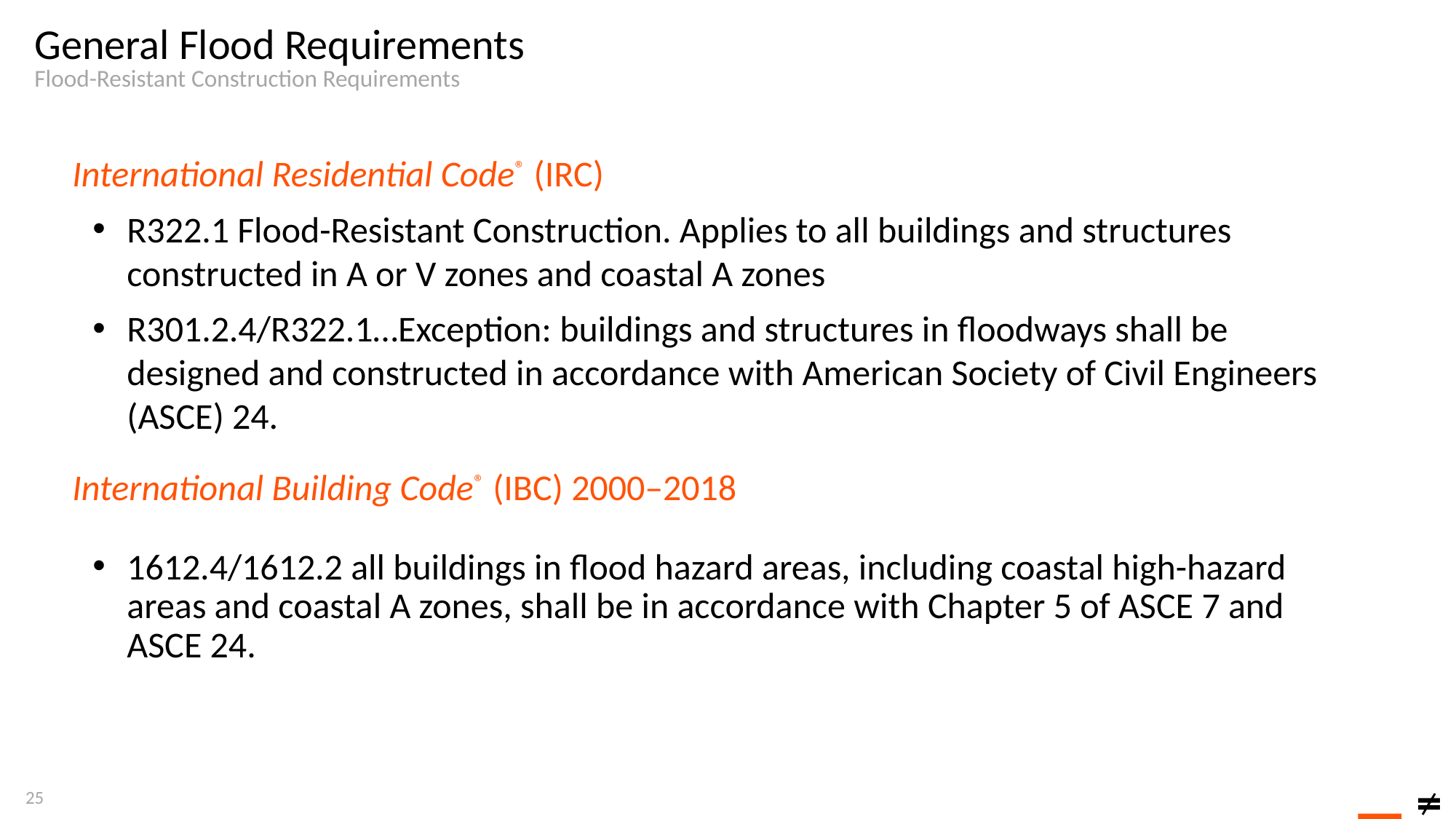

General Flood Requirements
Flood-Resistant Construction Requirements
International Residential Code® (IRC)
R322.1 Flood-Resistant Construction. Applies to all buildings and structures constructed in A or V zones and coastal A zones
R301.2.4/R322.1…Exception: buildings and structures in floodways shall be designed and constructed in accordance with American Society of Civil Engineers (ASCE) 24.

International Building Code® (IBC) 2000–2018

1612.4/1612.2 all buildings in flood hazard areas, including coastal high-hazard areas and coastal A zones, shall be in accordance with Chapter 5 of ASCE 7 and ASCE 24.
25